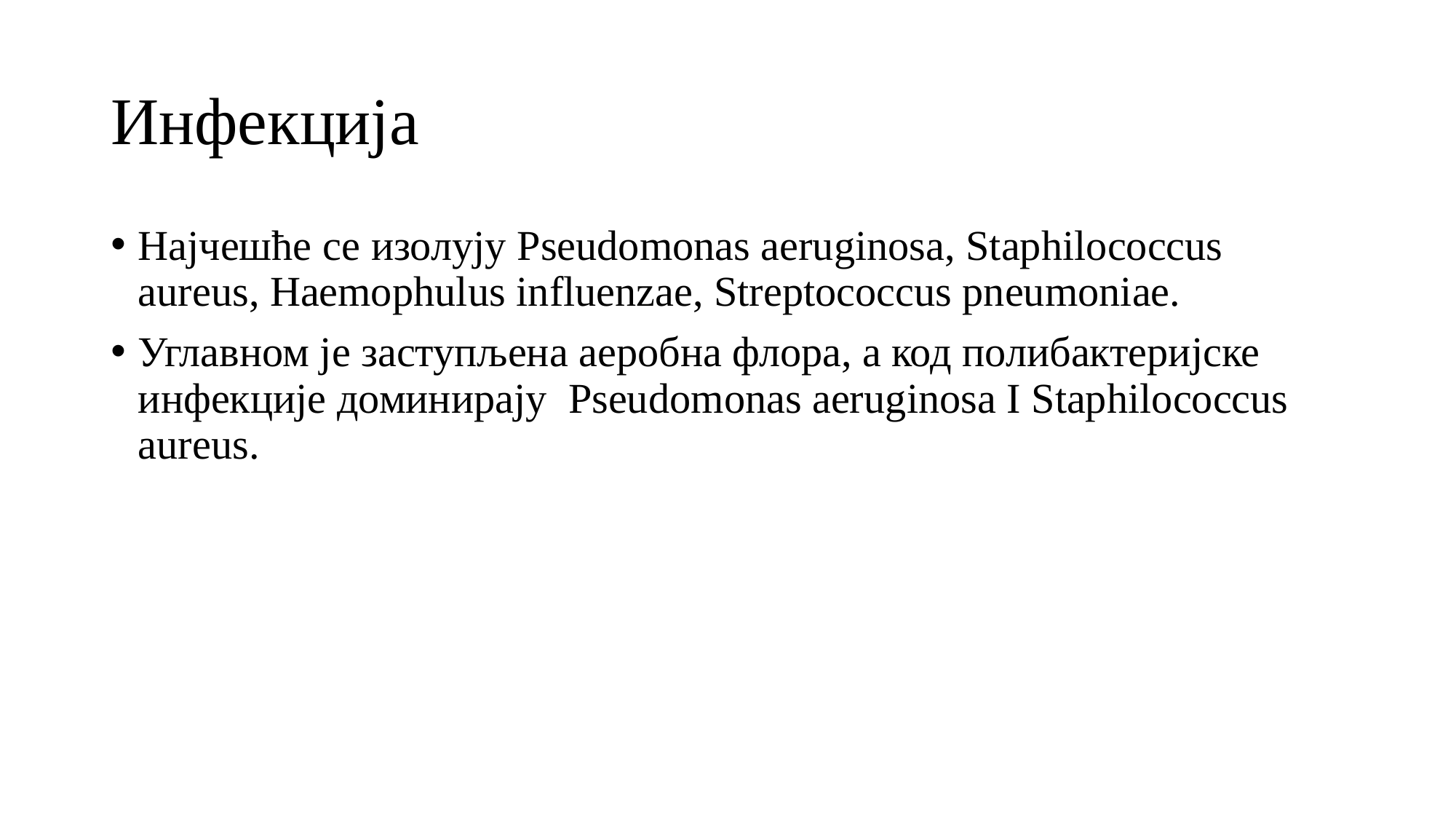

# Инфекција
Најчешће се изолују Pseudomonas aeruginosa, Staphilococcus aureus, Haemophulus influenzae, Streptococcus pneumoniae.
Углавном је заступљена аеробна флора, а код полибактеријске инфекције доминирају  Pseudomonas aeruginosa I Staphilococcus aureus.